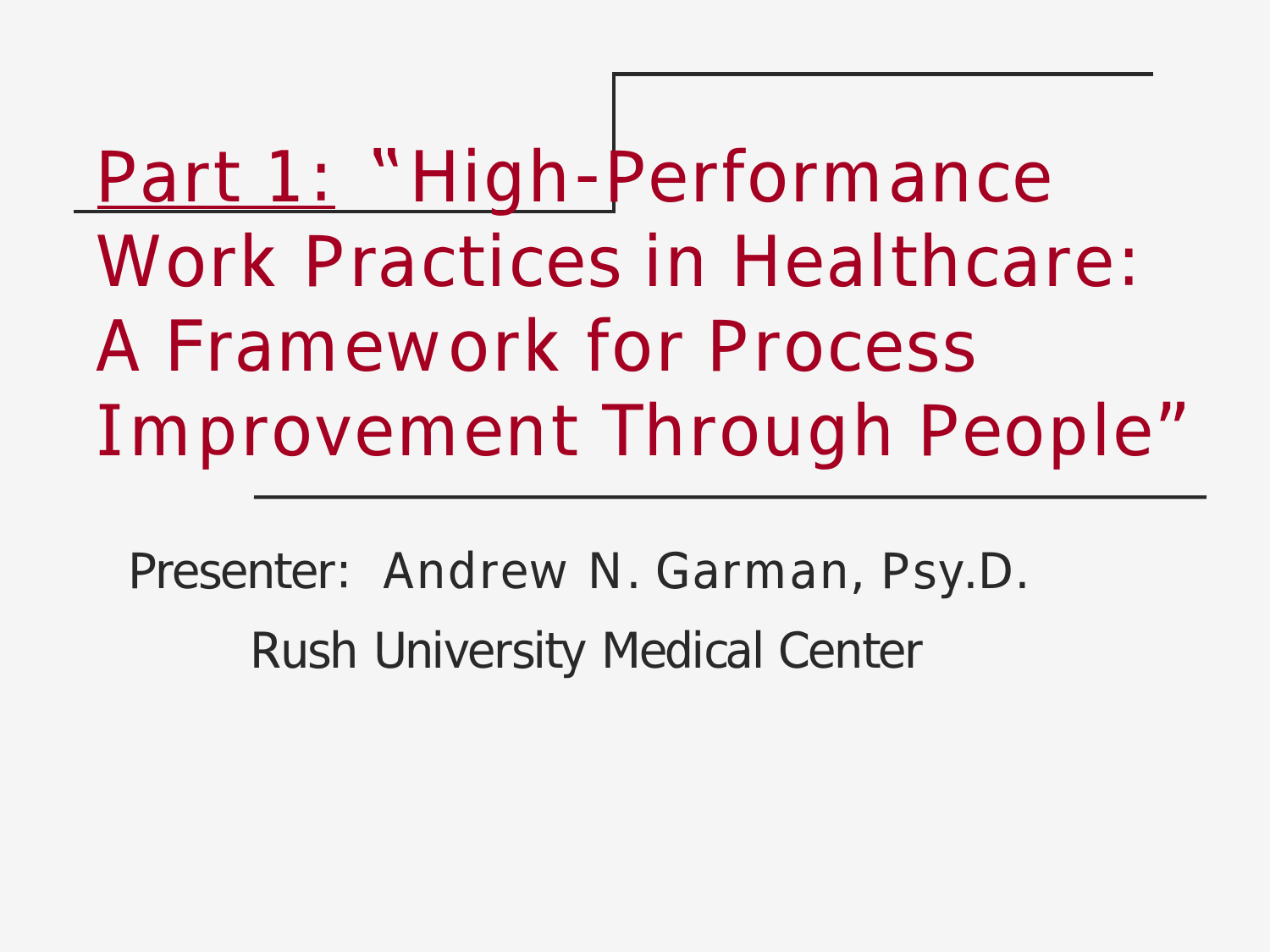

# Part 1:  “High-Performance Work Practices in Healthcare:  A Framework for Process Improvement Through People”
Presenter:  Andrew N. Garman, Psy.D.
Rush University Medical Center